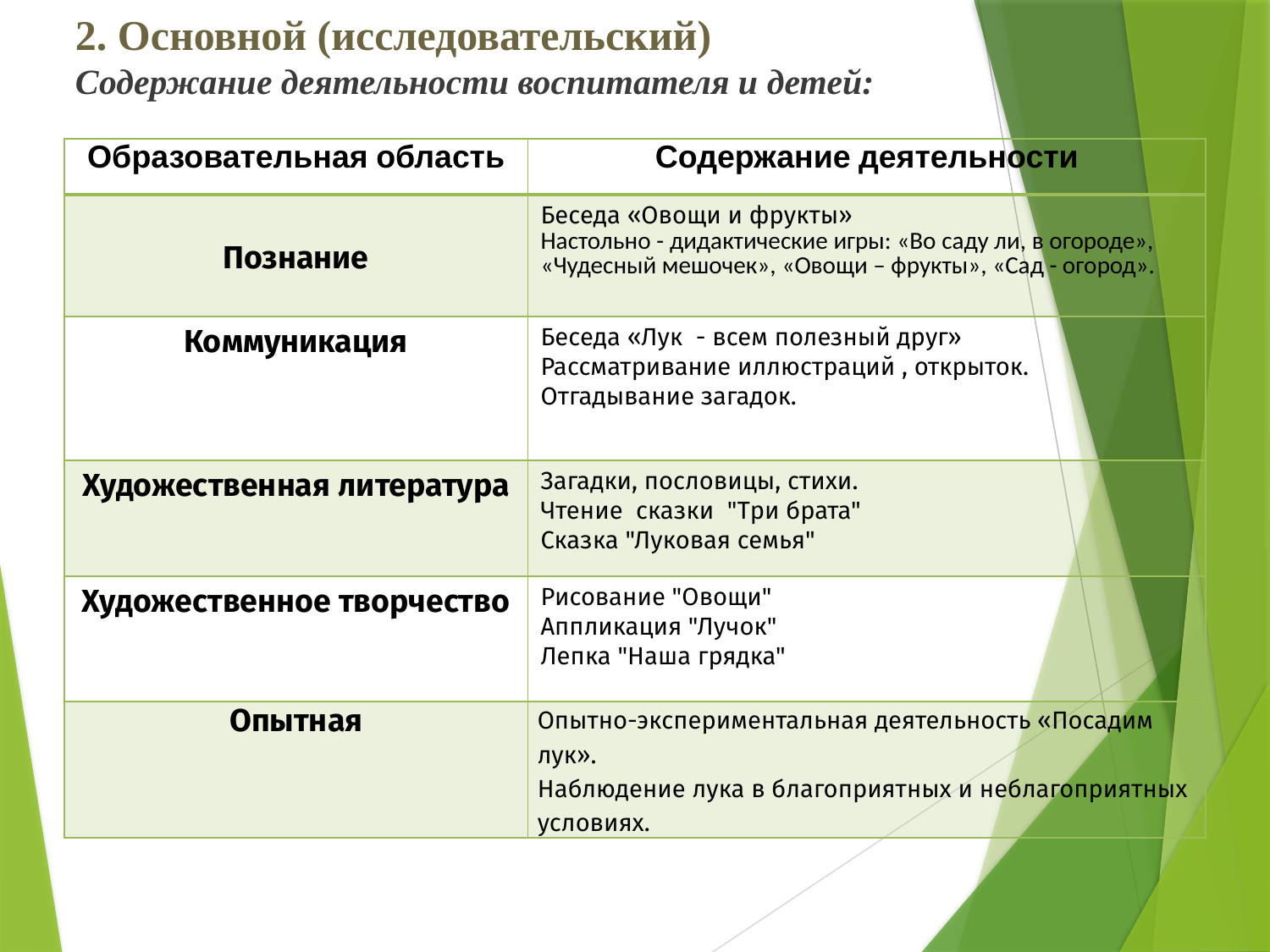

2. Основной (исследовательский)
Содержание деятельности воспитателя и детей:
| Образовательная область | Содержание деятельности |
| --- | --- |
| Познание | Беседа «Овощи и фрукты» Настольно - дидактические игры: «Во саду ли, в огороде», «Чудесный мешочек», «Овощи – фрукты», «Сад - огород». |
| Коммуникация | Беседа «Лук - всем полезный друг» Рассматривание иллюстраций , открыток. Отгадывание загадок. |
| Художественная литература | Загадки, пословицы, стихи. Чтение  сказки  "Три брата" Сказка "Луковая семья" |
| Художественное творчество | Рисование "Овощи" Аппликация "Лучок" Лепка "Наша грядка" |
| Опытная | Опытно-экспериментальная деятельность «Посадим лук». Наблюдение лука в благоприятных и неблагоприятных условиях. |